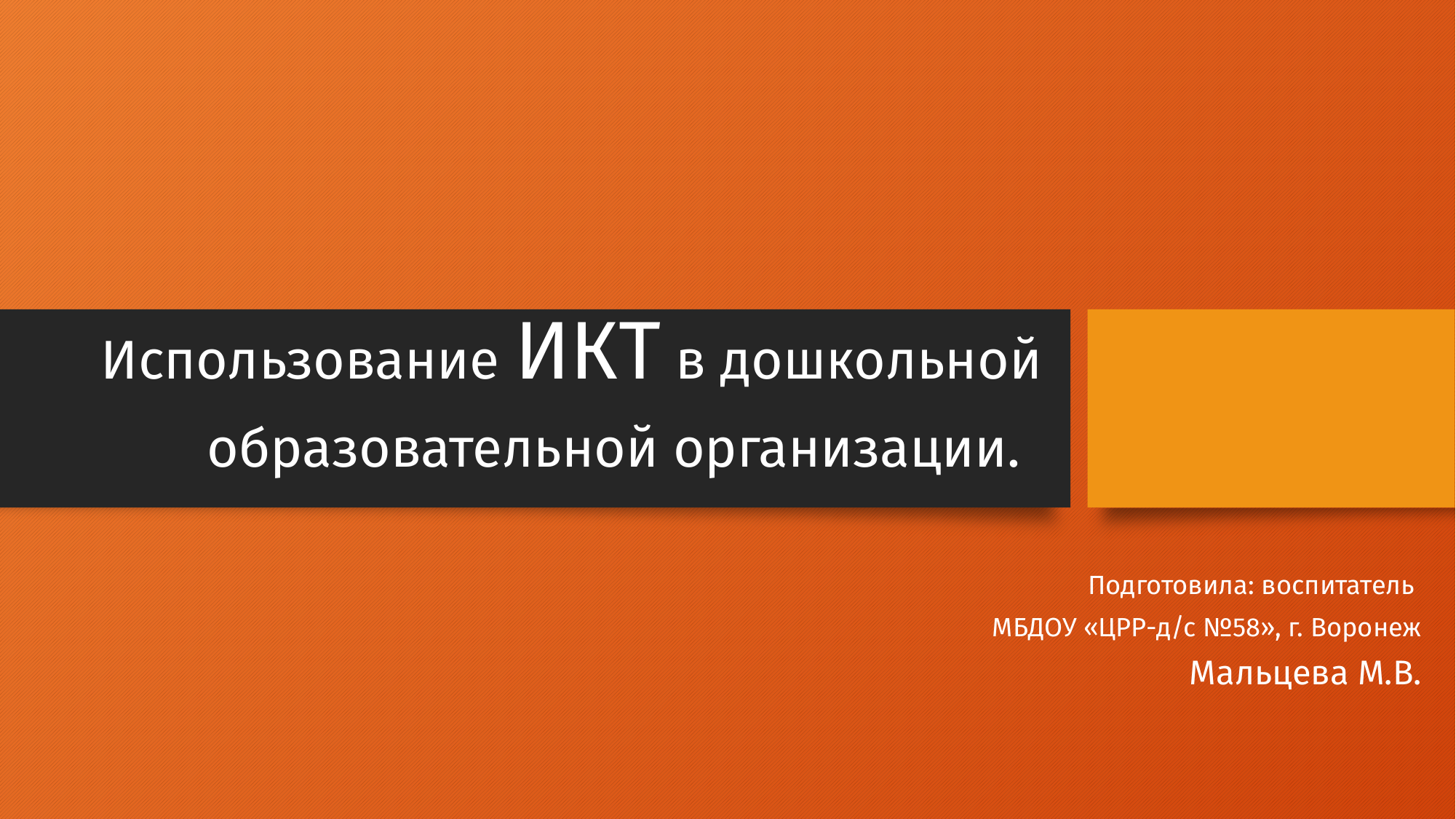

# Использование ИКТ в дошкольной образовательной организации.
Подготовила: воспитатель
МБДОУ «ЦРР-д/с №58», г. Воронеж
Мальцева М.В.